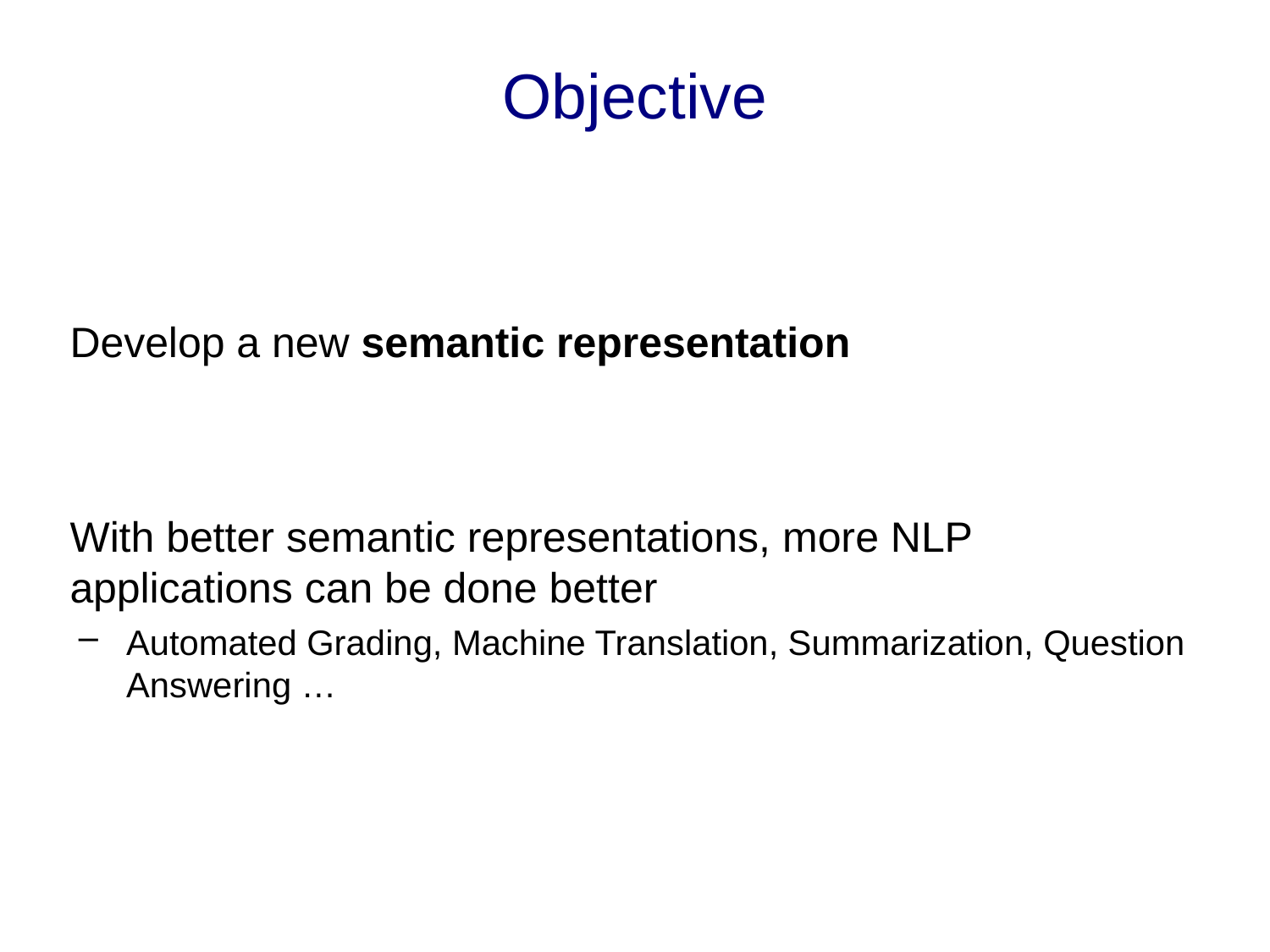

# Objective
Develop a new semantic representation

With better semantic representations, more NLP applications can be done better
Automated Grading, Machine Translation, Summarization, Question Answering …
3